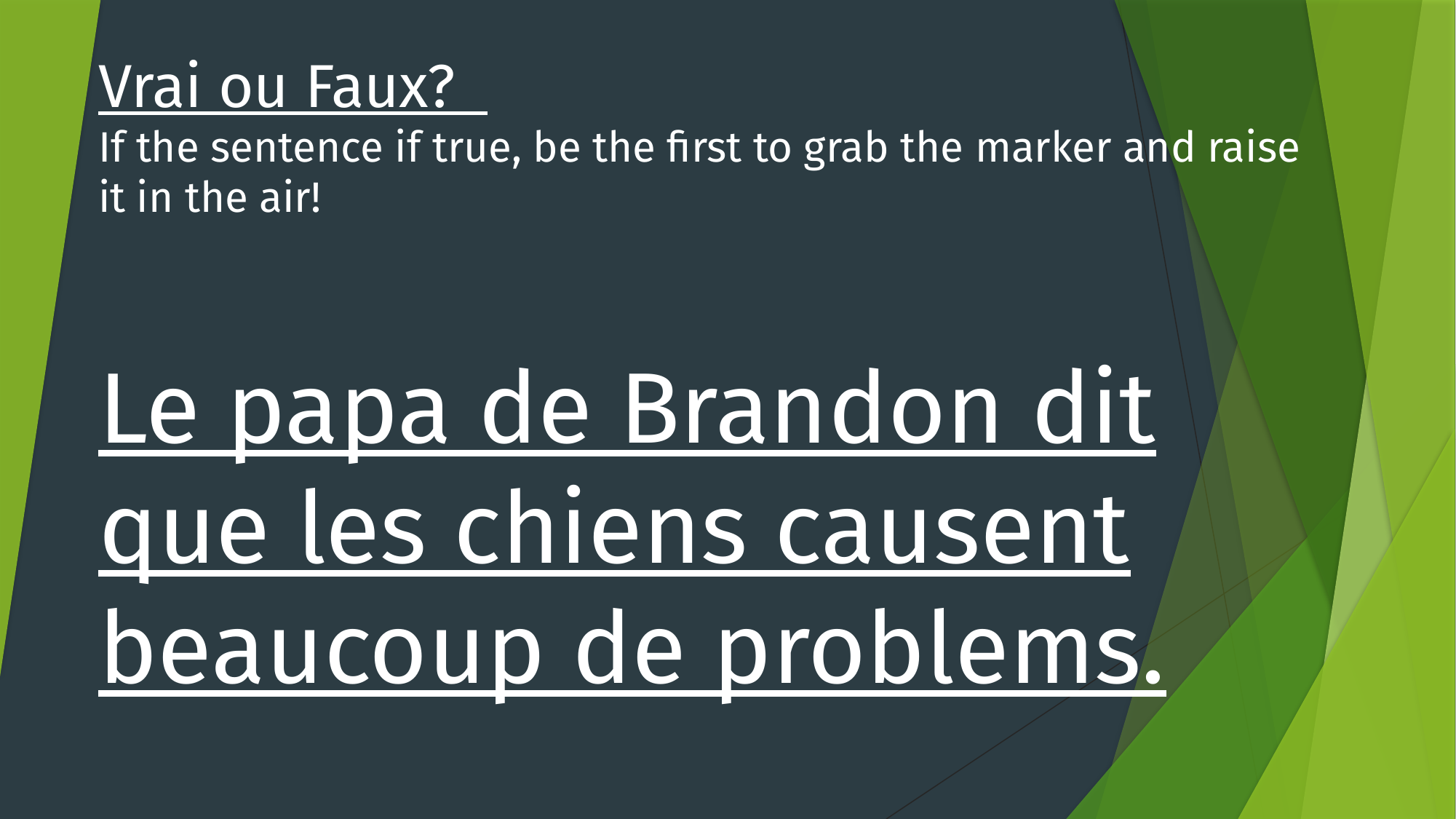

Vrai ou Faux?
If the sentence if true, be the first to grab the marker and raise it in the air!
Le papa de Brandon dit que les chiens causent beaucoup de problems.